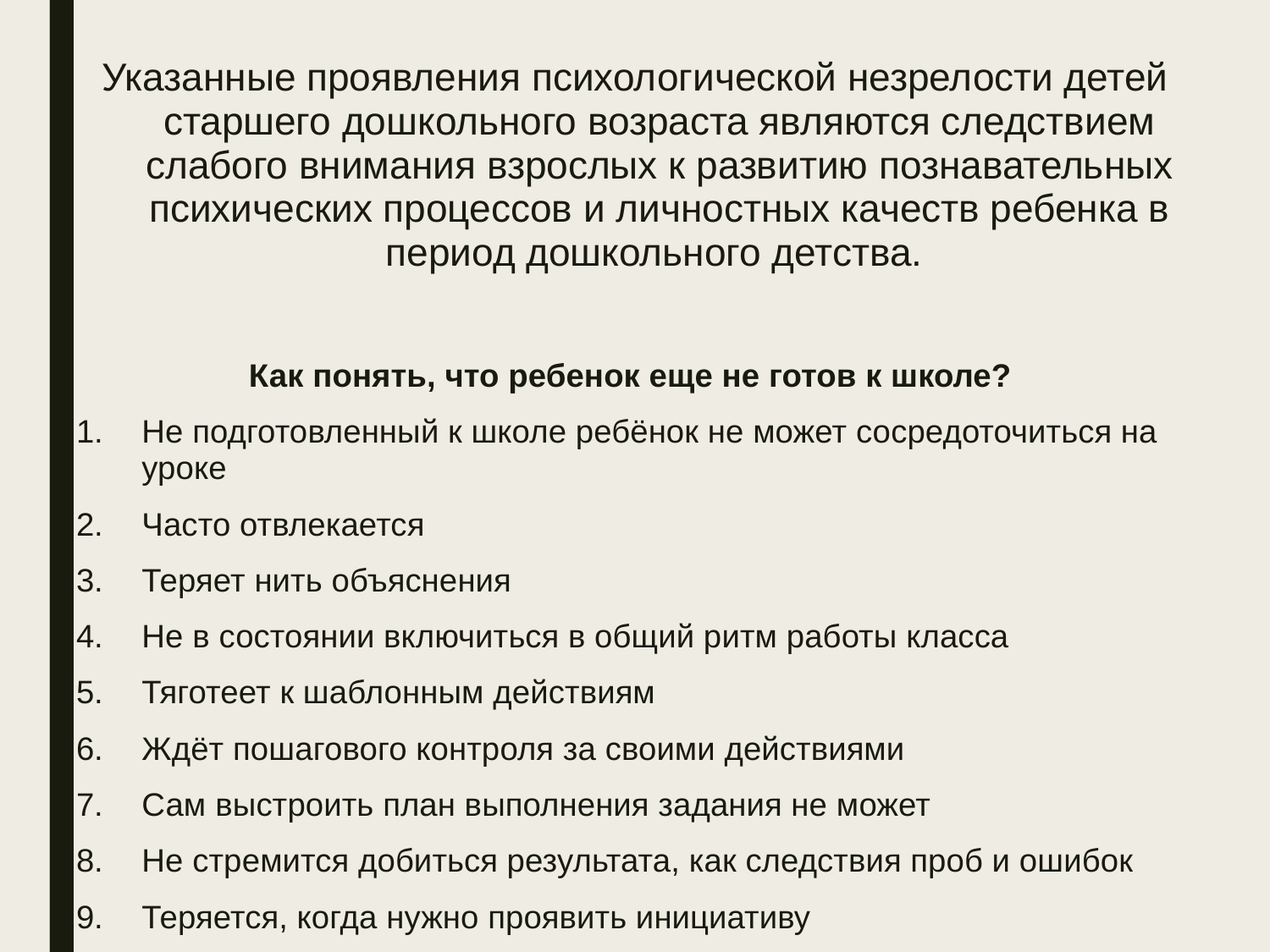

Указанные проявления психологической незрелости детей старшего дошкольного возраста являются следствием слабого внимания взрослых к развитию познавательных психических процессов и личностных качеств ребенка в период дошкольного детства.

Как понять, что ребенок еще не готов к школе?
Не подготовленный к школе ребёнок не может сосредоточиться на уроке
Часто отвлекается
Теряет нить объяснения
Не в состоянии включиться в общий ритм работы класса
Тяготеет к шаблонным действиям
Ждёт пошагового контроля за своими действиями
Сам выстроить план выполнения задания не может
Не стремится добиться результата, как следствия проб и ошибок
Теряется, когда нужно проявить инициативу